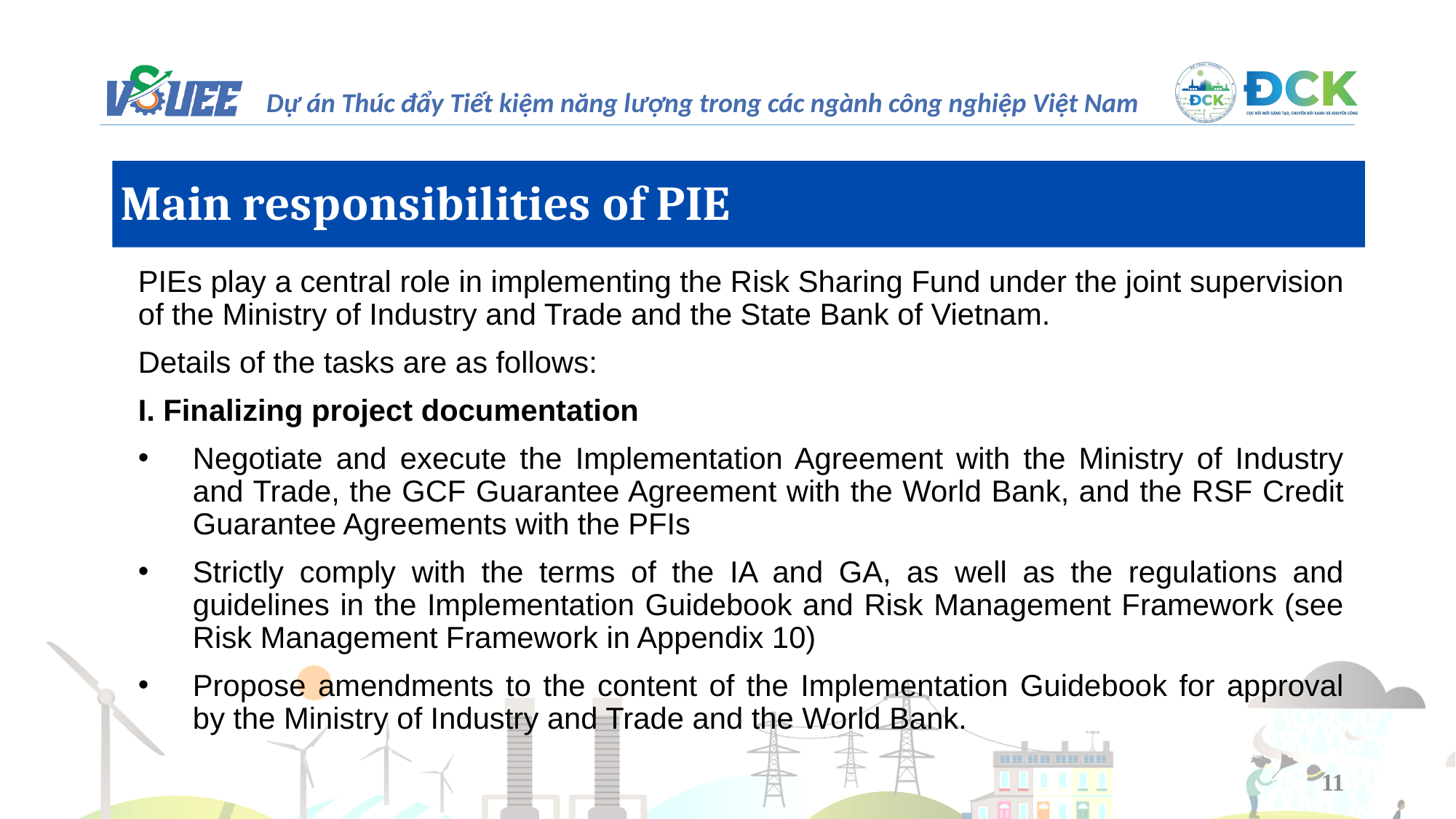

Main responsibilities of PIE
PIEs play a central role in implementing the Risk Sharing Fund under the joint supervision of the Ministry of Industry and Trade and the State Bank of Vietnam.
Details of the tasks are as follows:
I. Finalizing project documentation
Negotiate and execute the Implementation Agreement with the Ministry of Industry and Trade, the GCF Guarantee Agreement with the World Bank, and the RSF Credit Guarantee Agreements with the PFIs
Strictly comply with the terms of the IA and GA, as well as the regulations and guidelines in the Implementation Guidebook and Risk Management Framework (see Risk Management Framework in Appendix 10)
Propose amendments to the content of the Implementation Guidebook for approval by the Ministry of Industry and Trade and the World Bank.
11